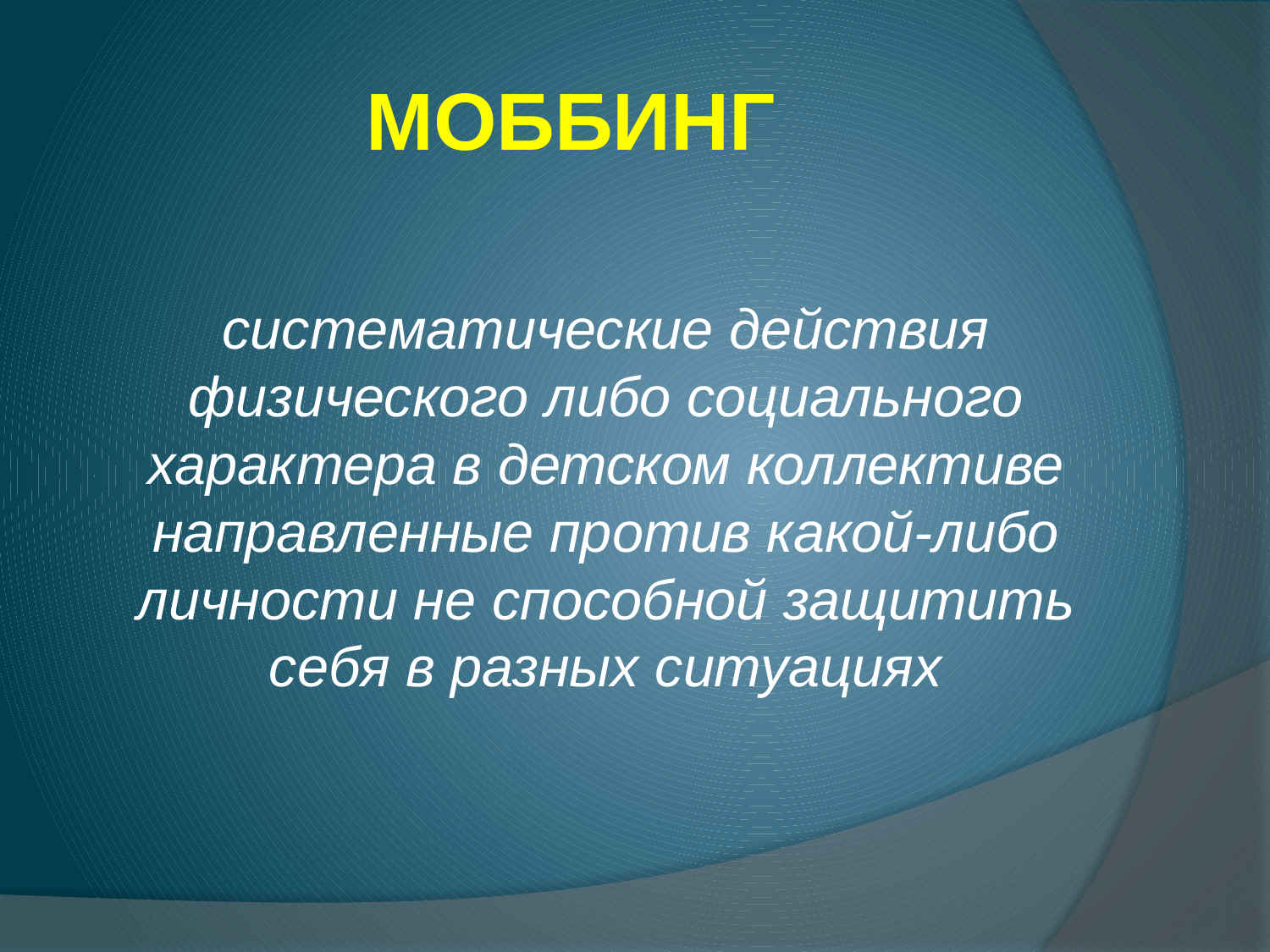

# МОББИНГ
систематические действия физического либо социального характера в детском коллективе направленные против какой-либо личности не способной защитить себя в разных ситуациях